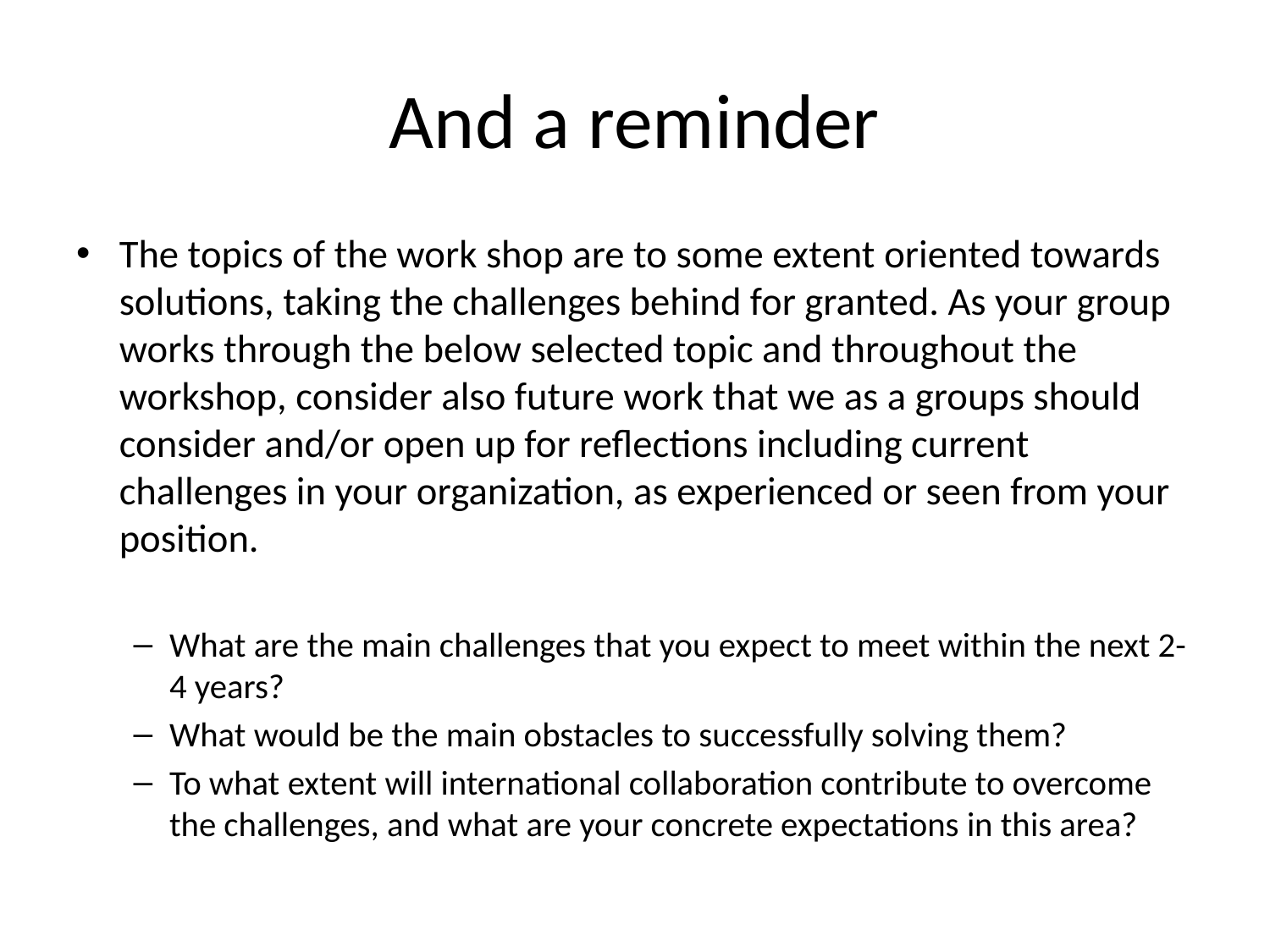

# And a reminder
The topics of the work shop are to some extent oriented towards solutions, taking the challenges behind for granted. As your group works through the below selected topic and throughout the workshop, consider also future work that we as a groups should consider and/or open up for reflections including current challenges in your organization, as experienced or seen from your position.

What are the main challenges that you expect to meet within the next 2-4 years?
What would be the main obstacles to successfully solving them?
To what extent will international collaboration contribute to overcome the challenges, and what are your concrete expectations in this area?